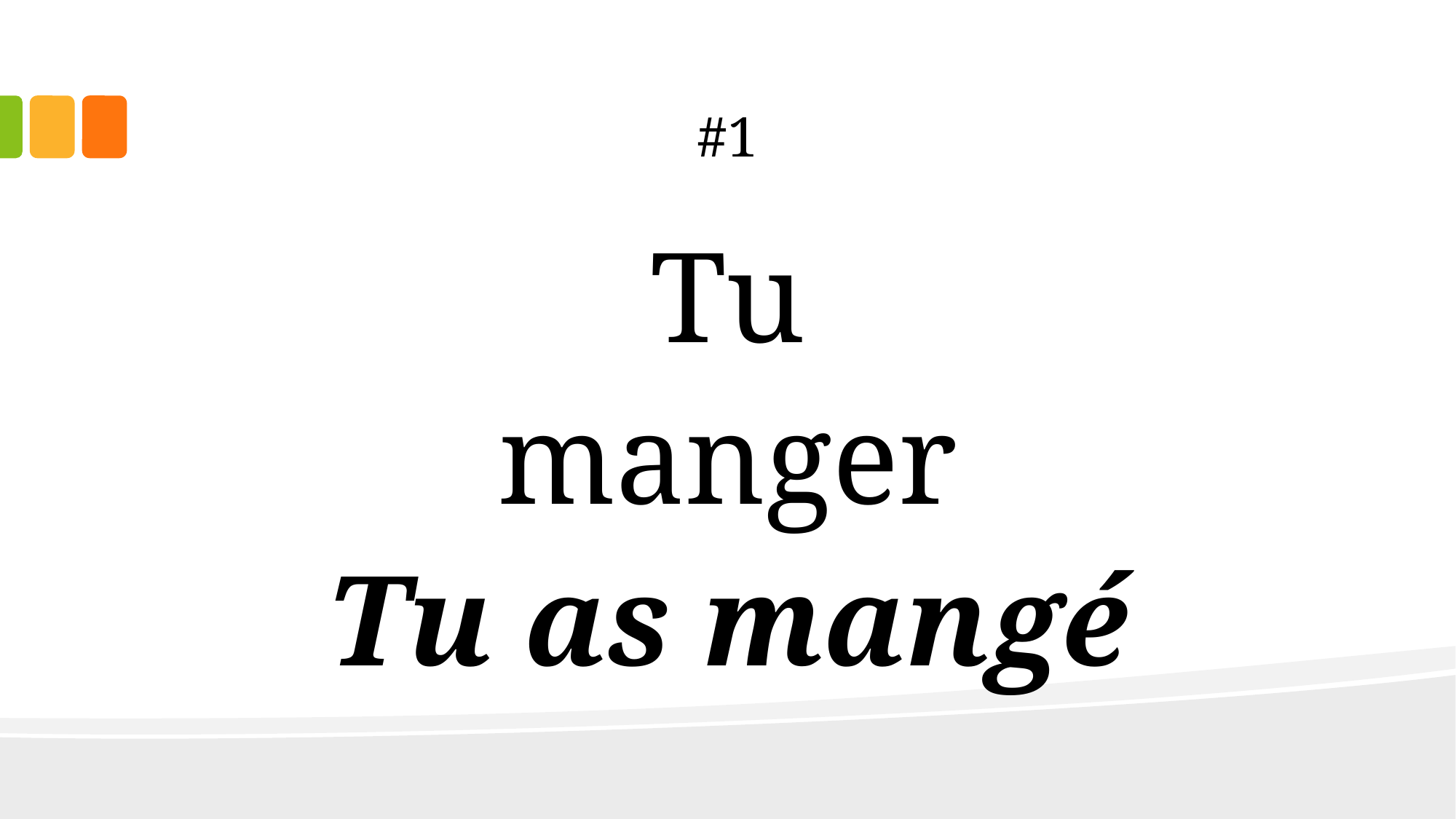

# #1
Tu
manger
Tu as mangé